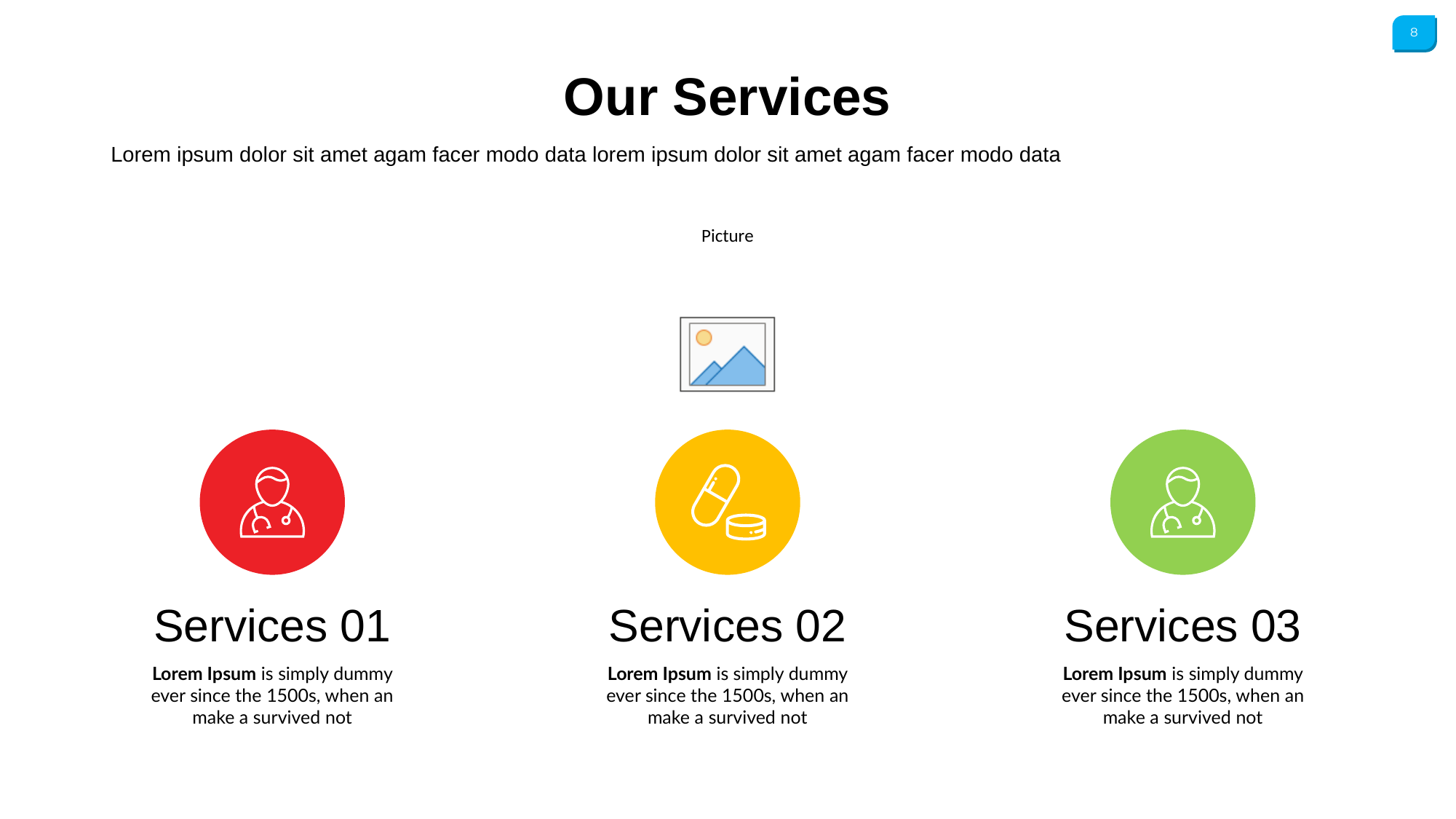

Our Services
Lorem ipsum dolor sit amet agam facer modo data lorem ipsum dolor sit amet agam facer modo data

Services 01
Lorem Ipsum is simply dummy ever since the 1500s, when an make a survived not
Services 02
Lorem Ipsum is simply dummy ever since the 1500s, when an make a survived not
Services 03
Lorem Ipsum is simply dummy ever since the 1500s, when an make a survived not